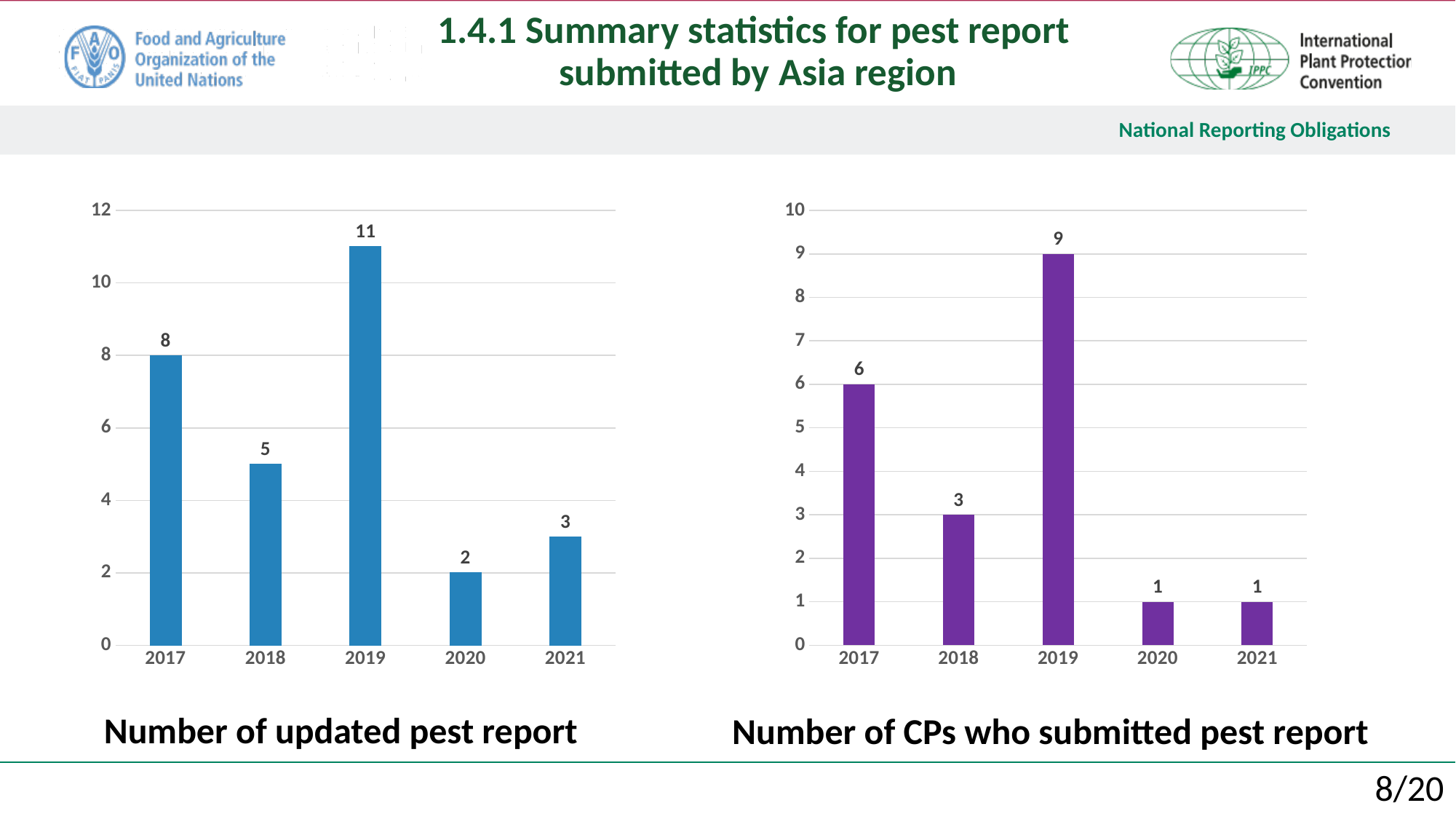

1.4.1 Summary statistics for pest report
submitted by Asia region

### Chart

| Category |  |
|---|---|
| 2017 | 6.0 |
| 2018 | 3.0 |
| 2019 | 9.0 |
| 2020 | 1.0 |
| 2021 | 1.0 |

### Chart

| Category |  |
|---|---|
| 2017 | 8.0 |
| 2018 | 5.0 |
| 2019 | 11.0 |
| 2020 | 2.0 |
| 2021 | 3.0 |
Number of updated pest report
Number of CPs who submitted pest report
8/20